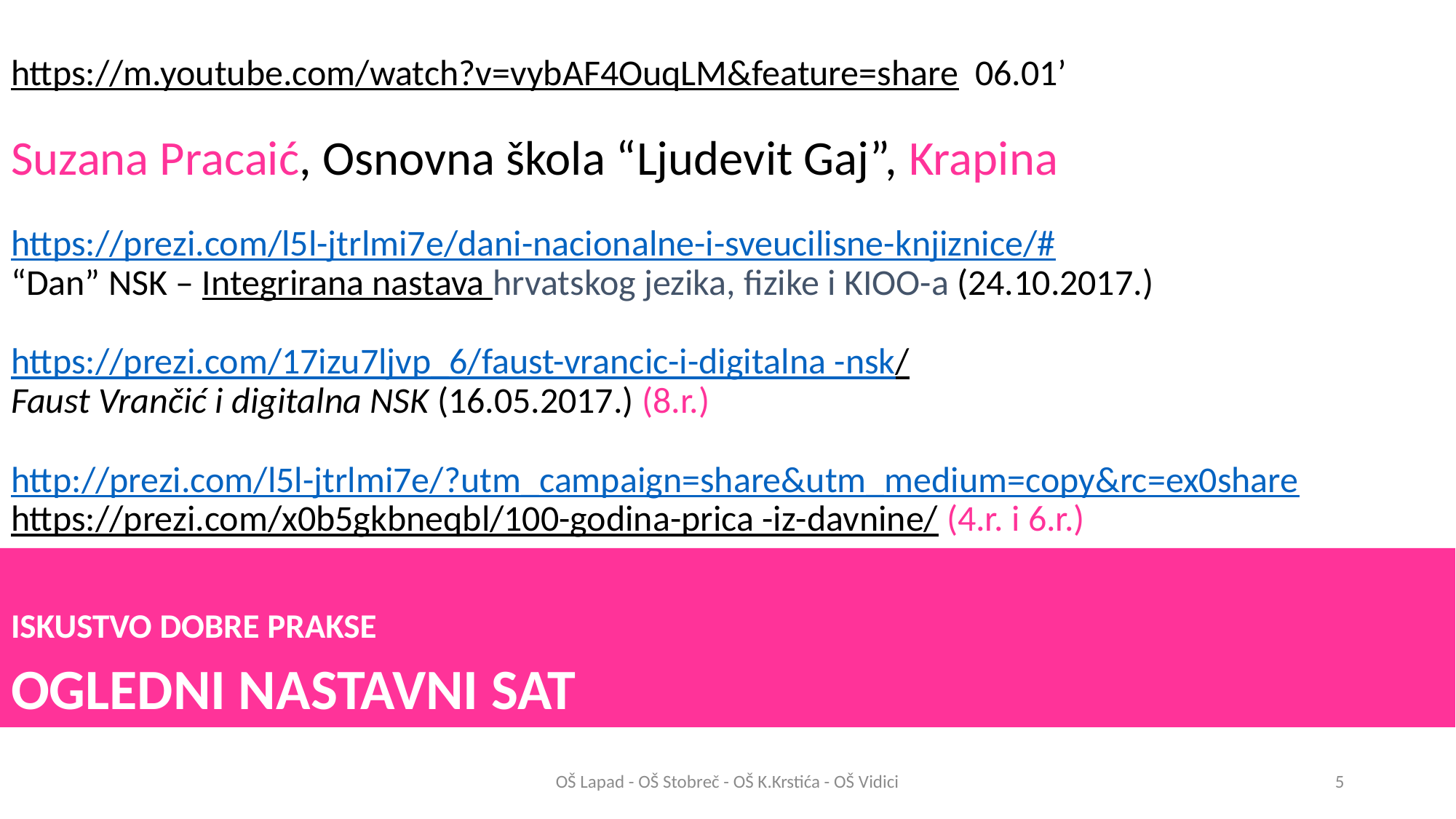

# https://m.youtube.com/watch?v=vybAF4OuqLM&feature=share  06.01’   Suzana Pracaić, Osnovna škola “Ljudevit Gaj”, Krapina   https://prezi.com/l5l-jtrlmi7e/dani-nacionalne-i-sveucilisne-knjiznice/#   “Dan” NSK – Integrirana nastava hrvatskog jezika, fizike i KIOO-a (24.10.2017.) https://prezi.com/17izu7ljvp_6/faust-vrancic-i-digitalna -nsk/ Faust Vrančić i digitalna NSK (16.05.2017.) (8.r.)   http://prezi.com/l5l-jtrlmi7e/?utm_campaign=share&utm_medium=copy&rc=ex0share https://prezi.com/x0b5gkbneqbl/100-godina-prica -iz-davnine/ (4.r. i 6.r.)

ISKUSTVO DOBRE PRAKSE
OGLEDNI NASTAVNI SAT
OŠ Lapad - OŠ Stobreč - OŠ K.Krstića - OŠ Vidici
5